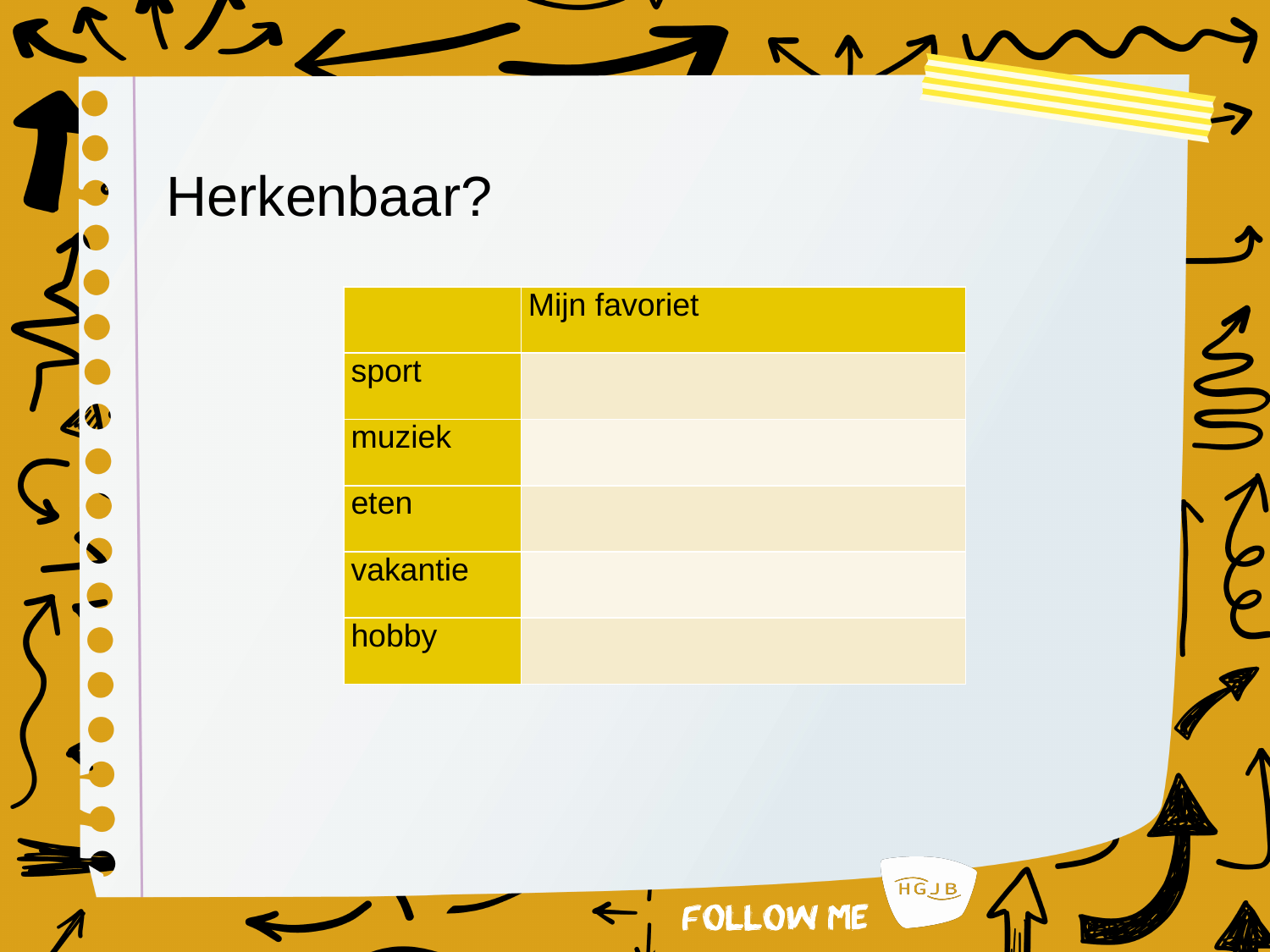

# Herkenbaar?
|  | Mijn favoriet |
| --- | --- |
| sport |  |
| muziek |  |
| eten |  |
| vakantie |  |
| hobby |  |